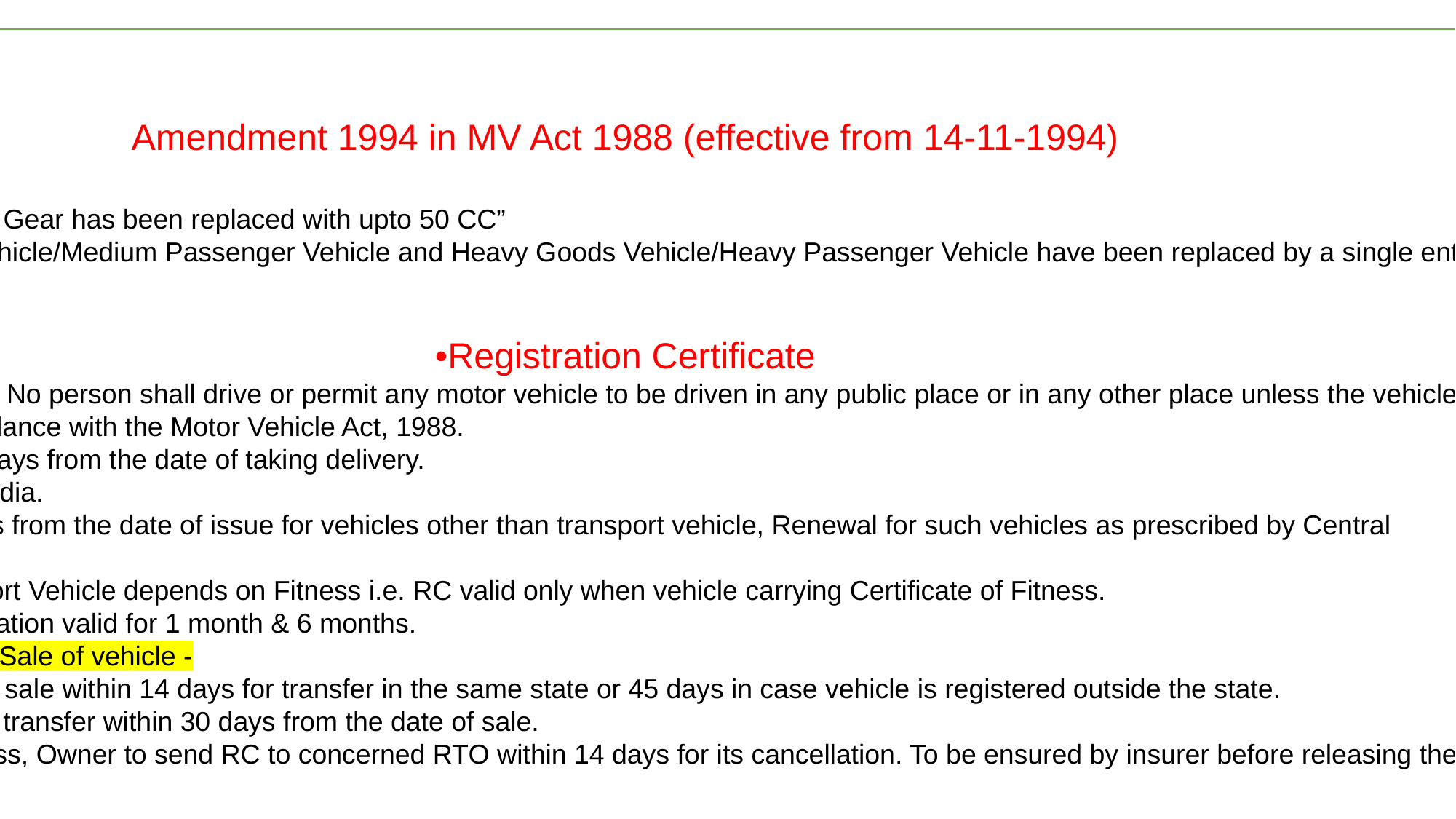

Amendment 1994 in MV Act 1988 (effective from 14-11-1994)

•The word “Without Gear has been replaced with upto 50 CC”
•Medium Goods Vehicle/Medium Passenger Vehicle and Heavy Goods Vehicle/Heavy Passenger Vehicle have been replaced by a single entry “Transport Vehicle”.

•Registration Certificate
•Sec. 39 states that No person shall drive or permit any motor vehicle to be driven in any public place or in any other place unless the vehicle is registered in accordance with the Motor Vehicle Act, 1988.
•To apply within 7 days from the date of taking delivery.
•Valid throughout India.
•Valid upto 15 years from the date of issue for vehicles other than transport vehicle, Renewal for such vehicles as prescribed by Central Government.
•Validity for Transport Vehicle depends on Fitness i.e. RC valid only when vehicle carrying Certificate of Fitness.
•Temporary Registration valid for 1 month & 6 months.
•In case of transfer/Sale of vehicle -
•Seller to report the sale within 14 days for transfer in the same state or 45 days in case vehicle is registered outside the state.
•Owner to apply for transfer within 30 days from the date of sale.
•In case of Total Loss, Owner to send RC to concerned RTO within 14 days for its cancellation. To be ensured by insurer before releasing the claim payment.